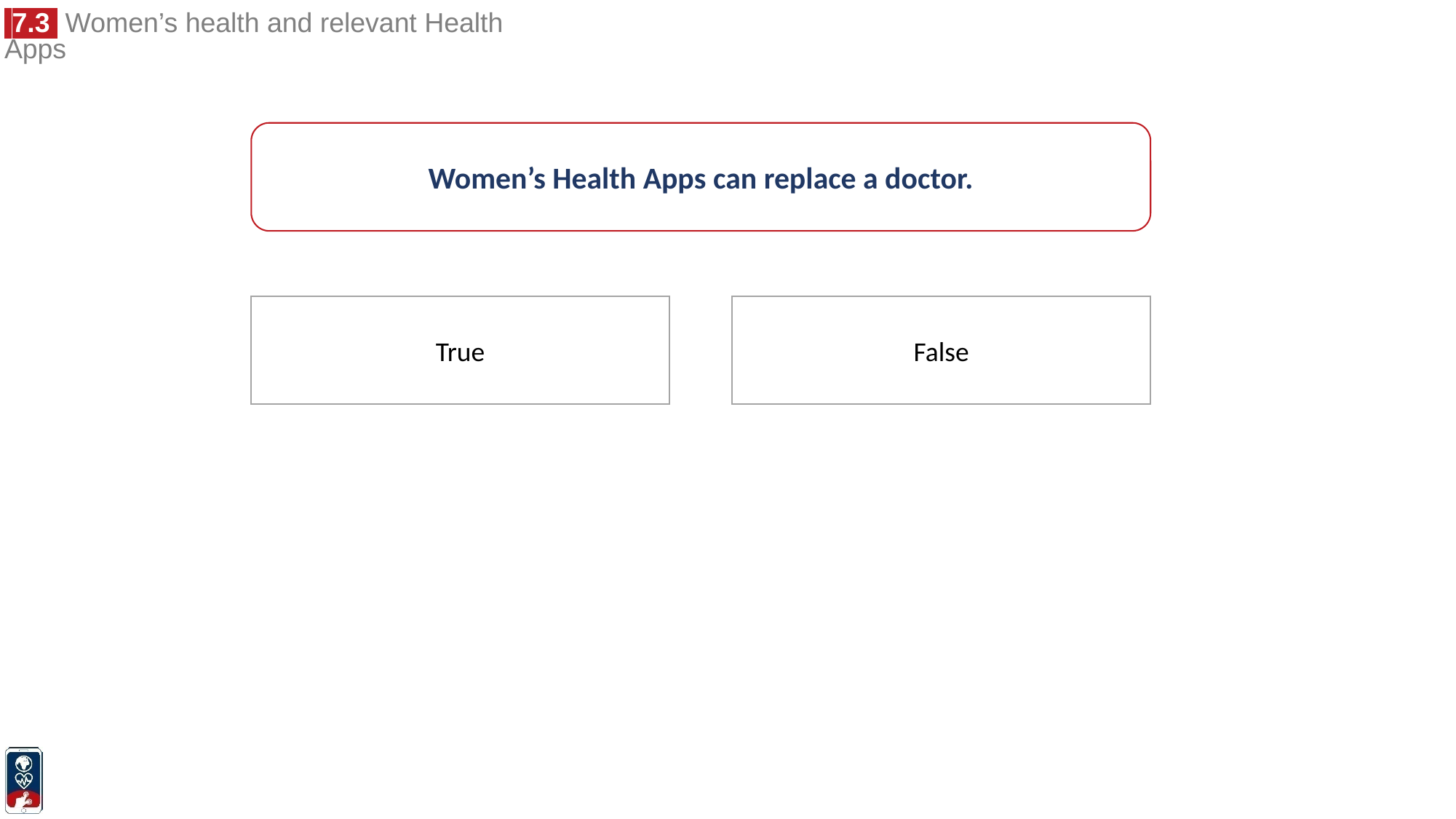

Women’s Health Apps can replace a doctor.
False
True